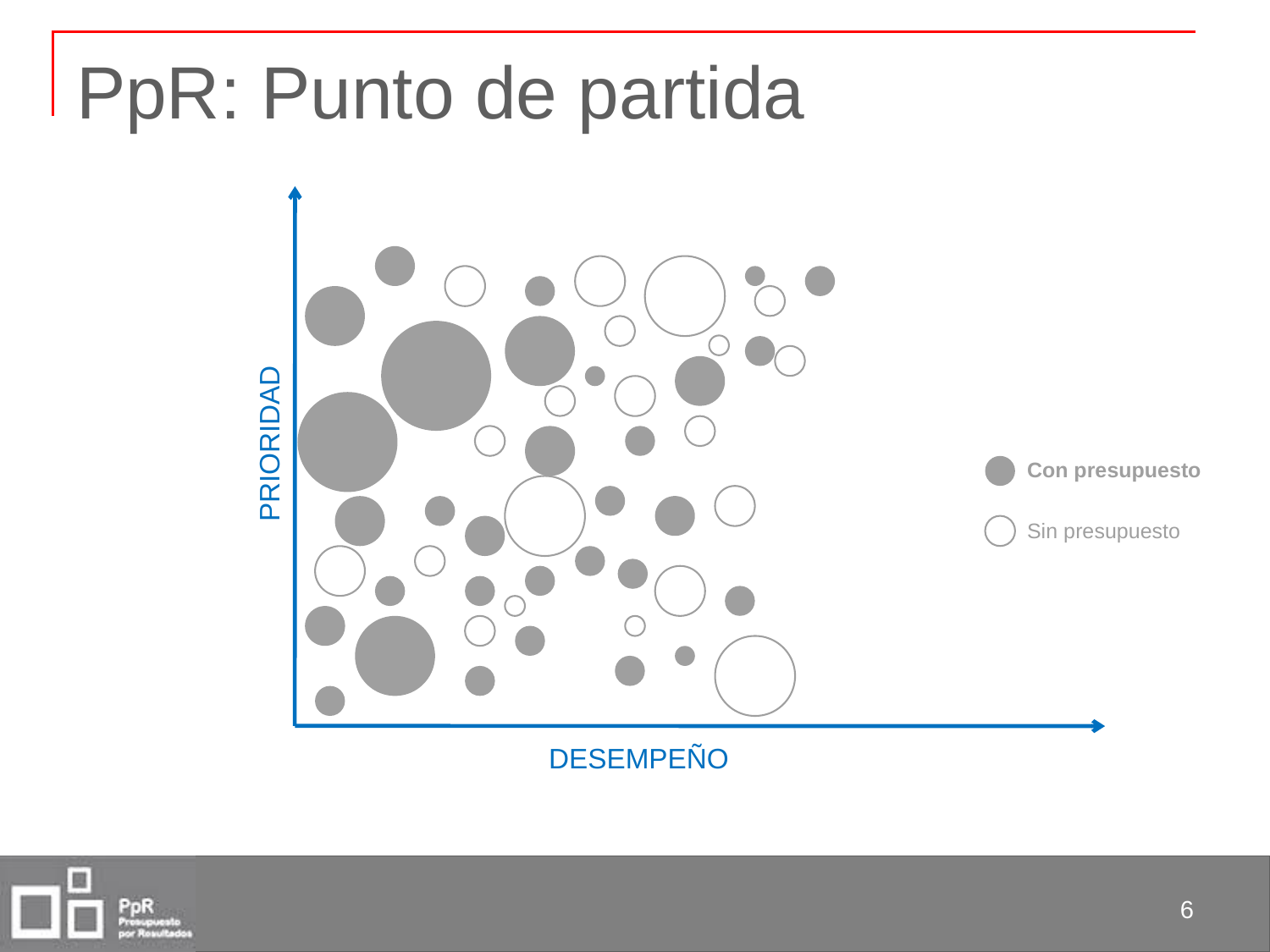

# PpR: Punto de partida

PRIORIDAD

Con presupuesto

Sin presupuesto

DESEMPEÑO
6